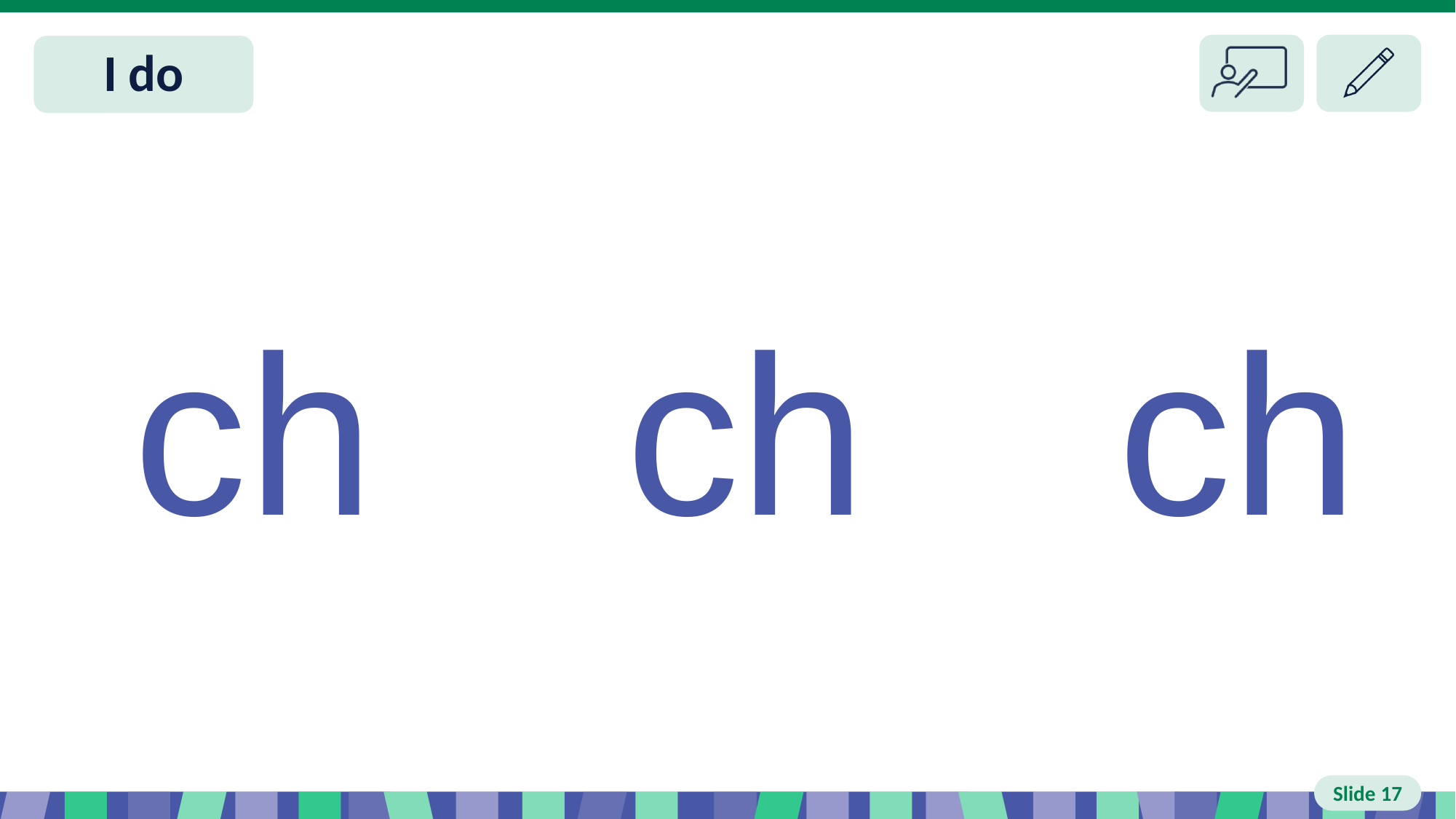

# Slide 17 I do
 ch    ch    ch